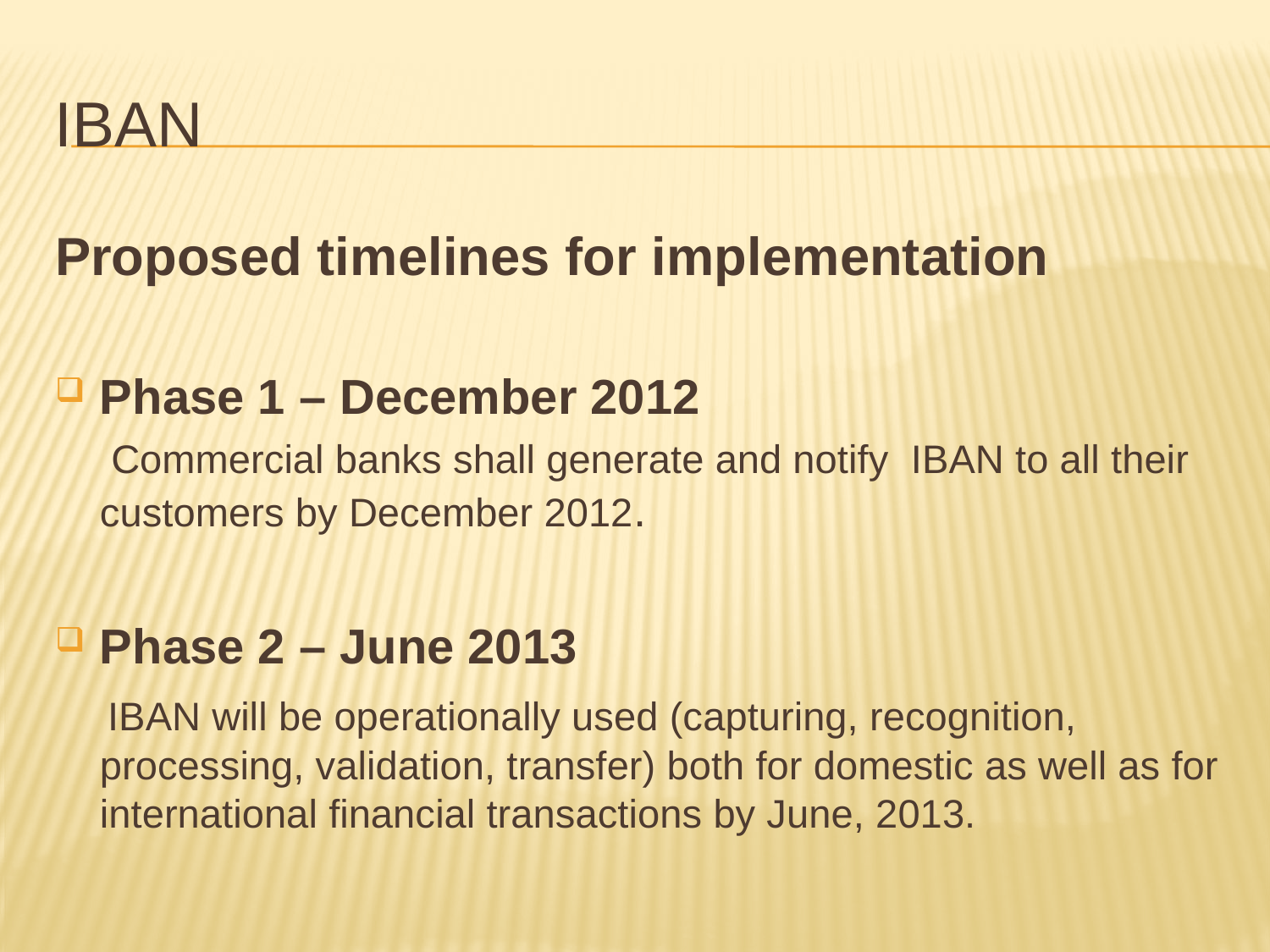

# IBAN
Proposed timelines for implementation

Phase 1 – December 2012
     Commercial banks shall generate and notify  IBAN to all their   customers by December 2012.

Phase 2 – June 2013
    IBAN will be operationally used (capturing, recognition, processing, validation, transfer) both for domestic as well as for international financial transactions by June, 2013.